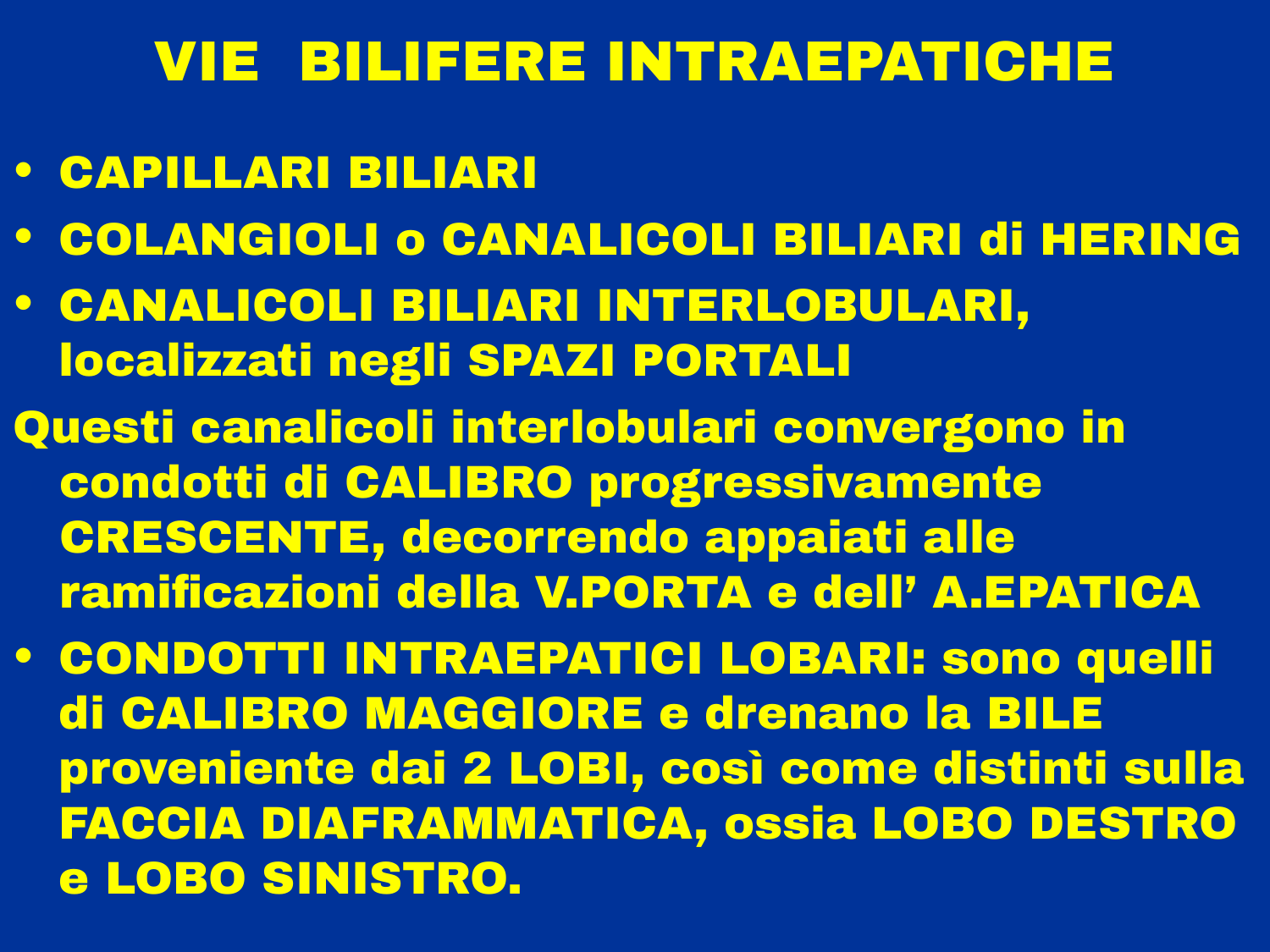

# VIE  BILIFERE INTRAEPATICHE
CAPILLARI BILIARI
COLANGIOLI o CANALICOLI BILIARI di HERING
CANALICOLI BILIARI INTERLOBULARI, localizzati negli SPAZI PORTALI
Questi canalicoli interlobulari convergono in condotti di CALIBRO progressivamente CRESCENTE, decorrendo appaiati alle ramificazioni della V.PORTA e dell’ A.EPATICA
CONDOTTI INTRAEPATICI LOBARI: sono quelli di CALIBRO MAGGIORE e drenano la BILE proveniente dai 2 LOBI, così come distinti sulla FACCIA DIAFRAMMATICA, ossia LOBO DESTRO e LOBO SINISTRO.